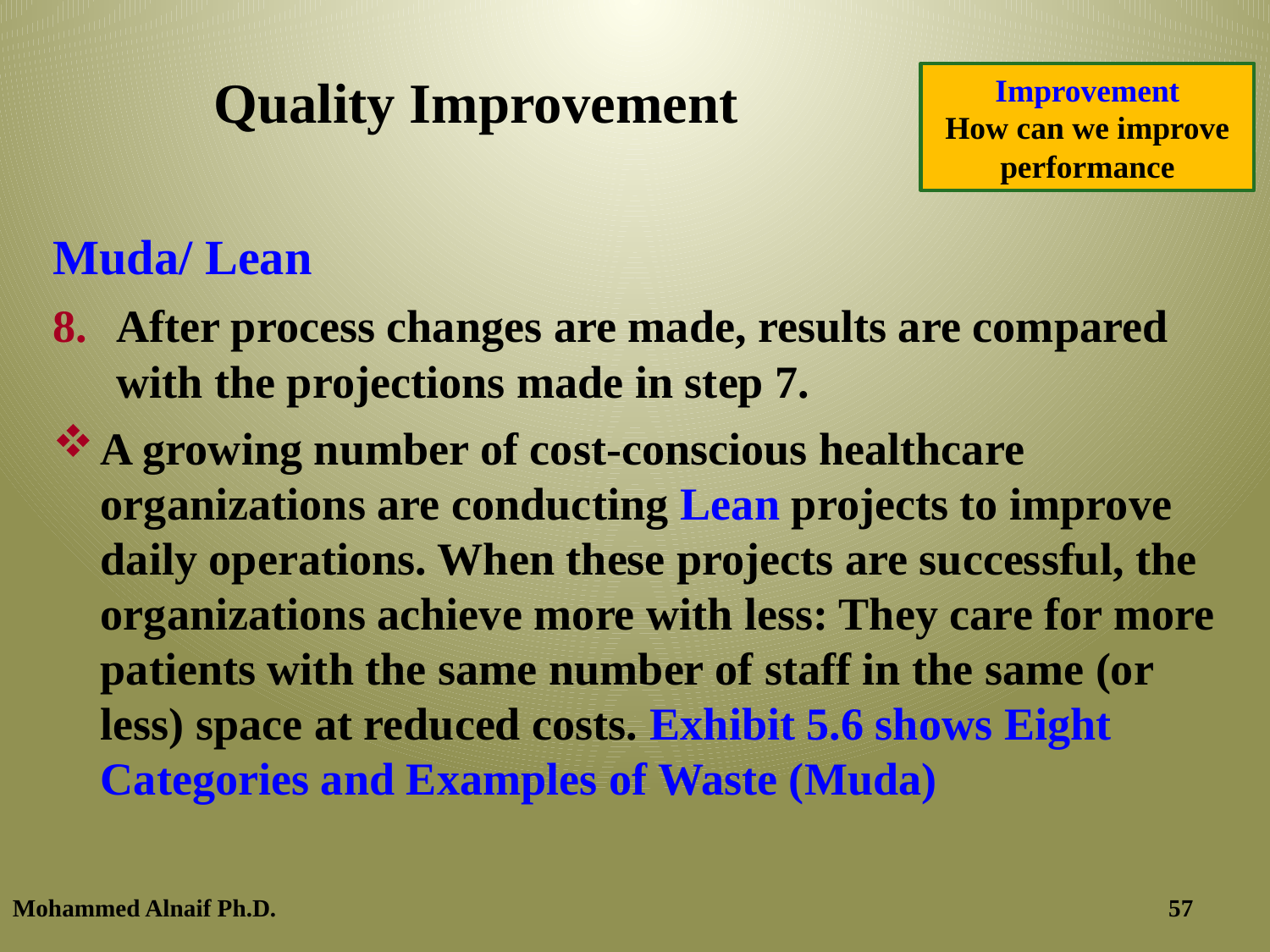

# Quality Improvement
Improvement
How can we improve performance
Muda/ Lean
After process changes are made, results are compared with the projections made in step 7.
A growing number of cost-conscious healthcare organizations are conducting Lean projects to improve daily operations. When these projects are successful, the organizations achieve more with less: They care for more patients with the same number of staff in the same (or less) space at reduced costs. Exhibit 5.6 shows Eight Categories and Examples of Waste (Muda)
Mohammed Alnaif Ph.D.
11/20/2016
57